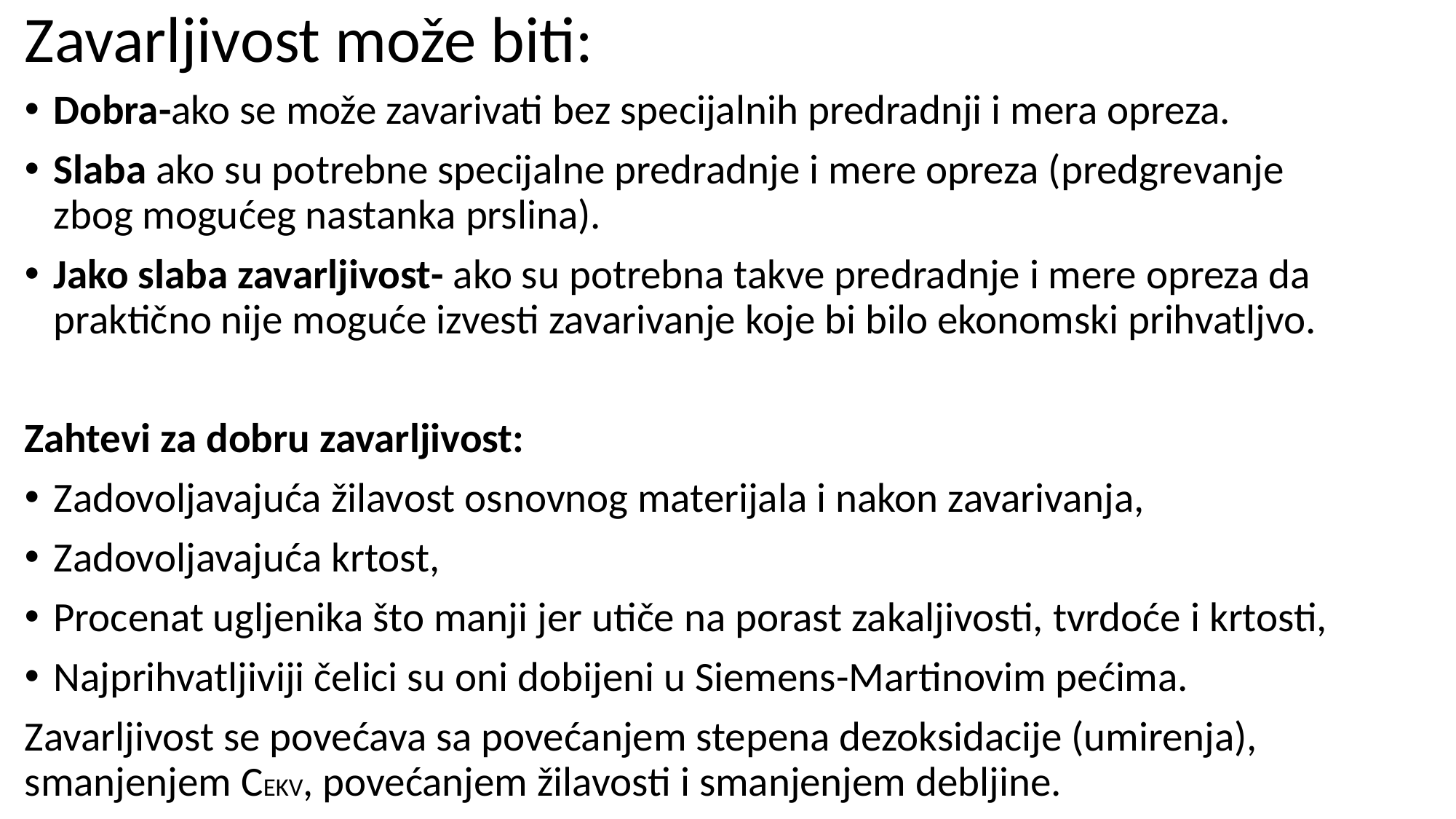

# Zavarljivost može biti:
Dobra-ako se može zavarivati bez specijalnih predradnji i mera opreza.
Slaba ako su potrebne specijalne predradnje i mere opreza (predgrevanje zbog mogućeg nastanka prslina).
Jako slaba zavarljivost- ako su potrebna takve predradnje i mere opreza da praktično nije moguće izvesti zavarivanje koje bi bilo ekonomski prihvatljvo.

Zahtevi za dobru zavarljivost:
Zadovoljavajuća žilavost osnovnog materijala i nakon zavarivanja,
Zadovoljavajuća krtost,
Procenat ugljenika što manji jer utiče na porast zakaljivosti, tvrdoće i krtosti,
Najprihvatljiviji čelici su oni dobijeni u Siemens-Martinovim pećima.
Zavarljivost se povećava sa povećanjem stepena dezoksidacije (umirenja), smanjenjem CEKV, povećanjem žilavosti i smanjenjem debljine.